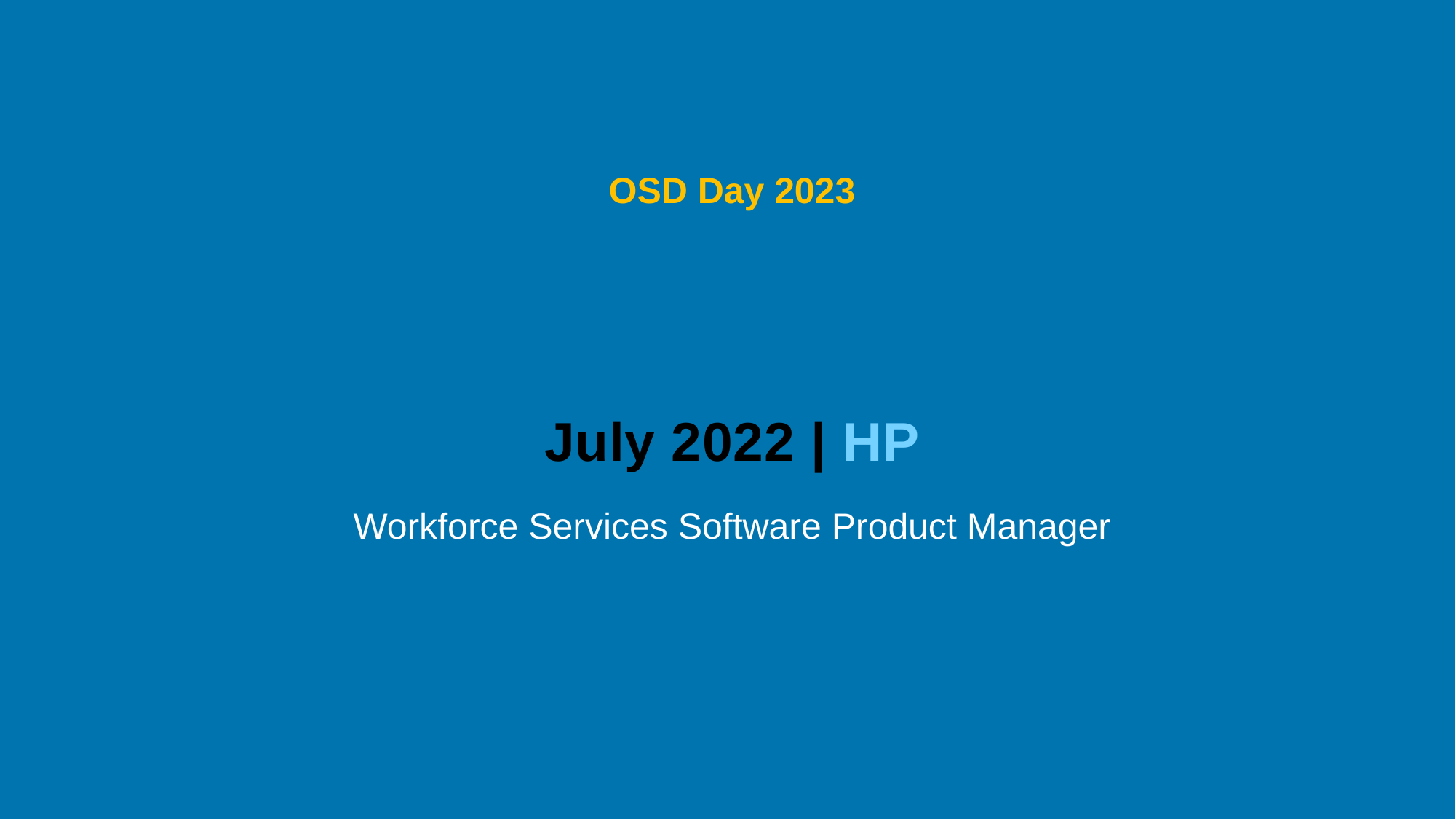

OSD Day 2023
# July 2022 | HP
Workforce Services Software Product Manager